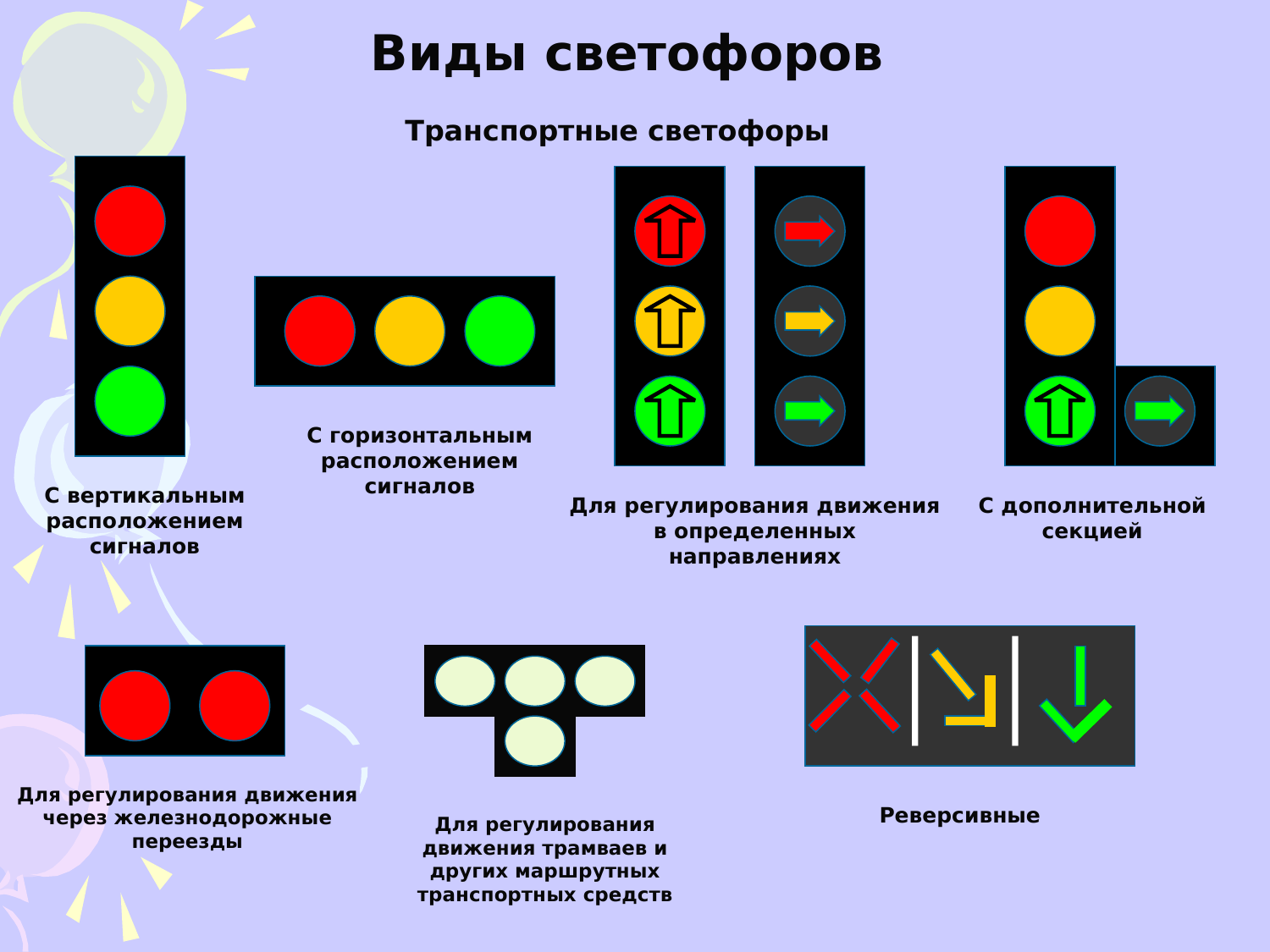

# Виды светофоров
Транспортные светофоры

С горизонтальным расположением сигналов
С вертикальным расположением сигналов
Для регулирования движения в определенных направлениях
С дополнительной секцией

Для регулирования движения через железнодорожные переезды
Реверсивные

Для регулирования движения трамваев и других маршрутных транспортных средств